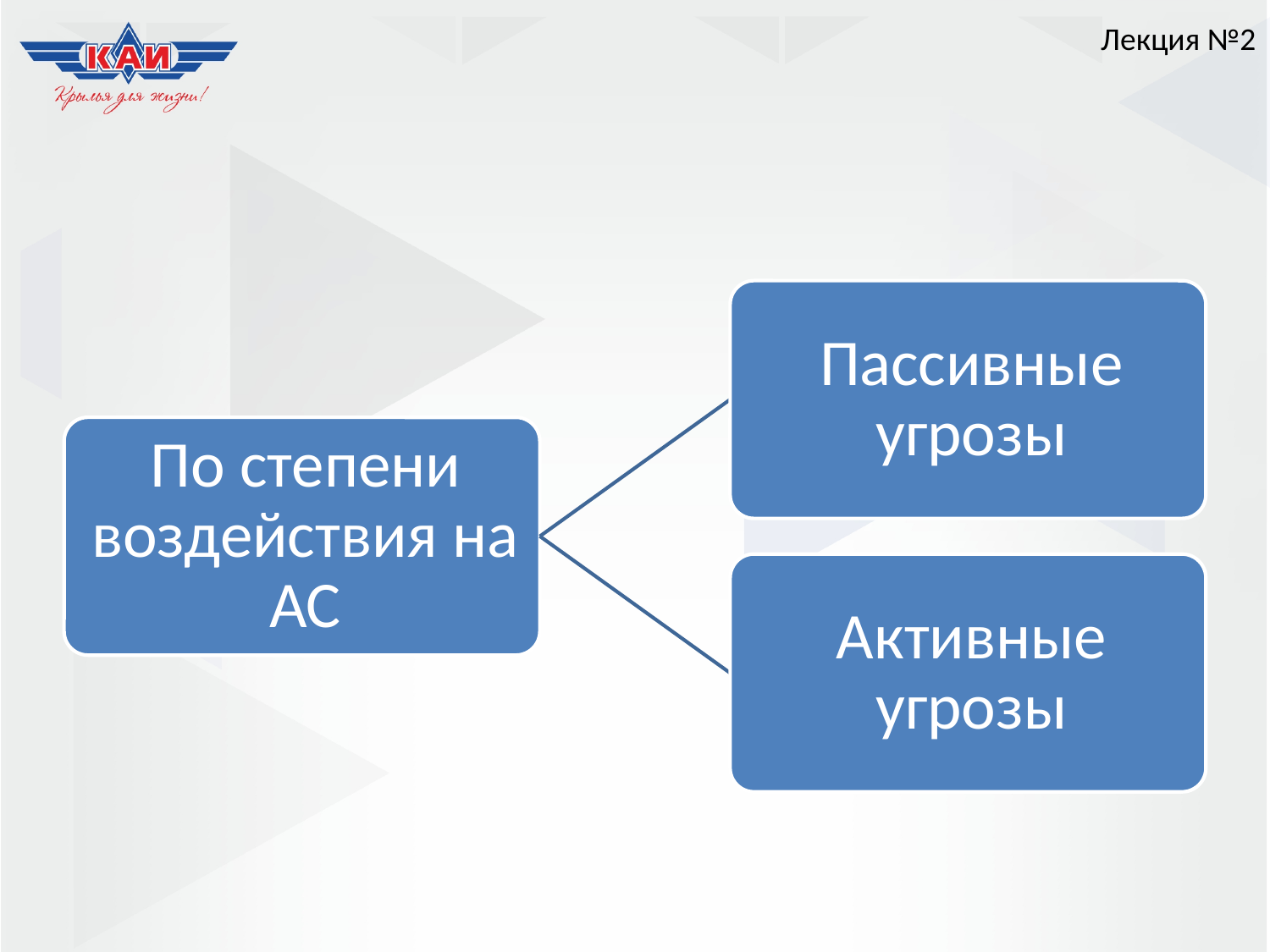

Лекция №2
#
По степени воздействия на АС

Пассивные угрозы

Активные угрозы